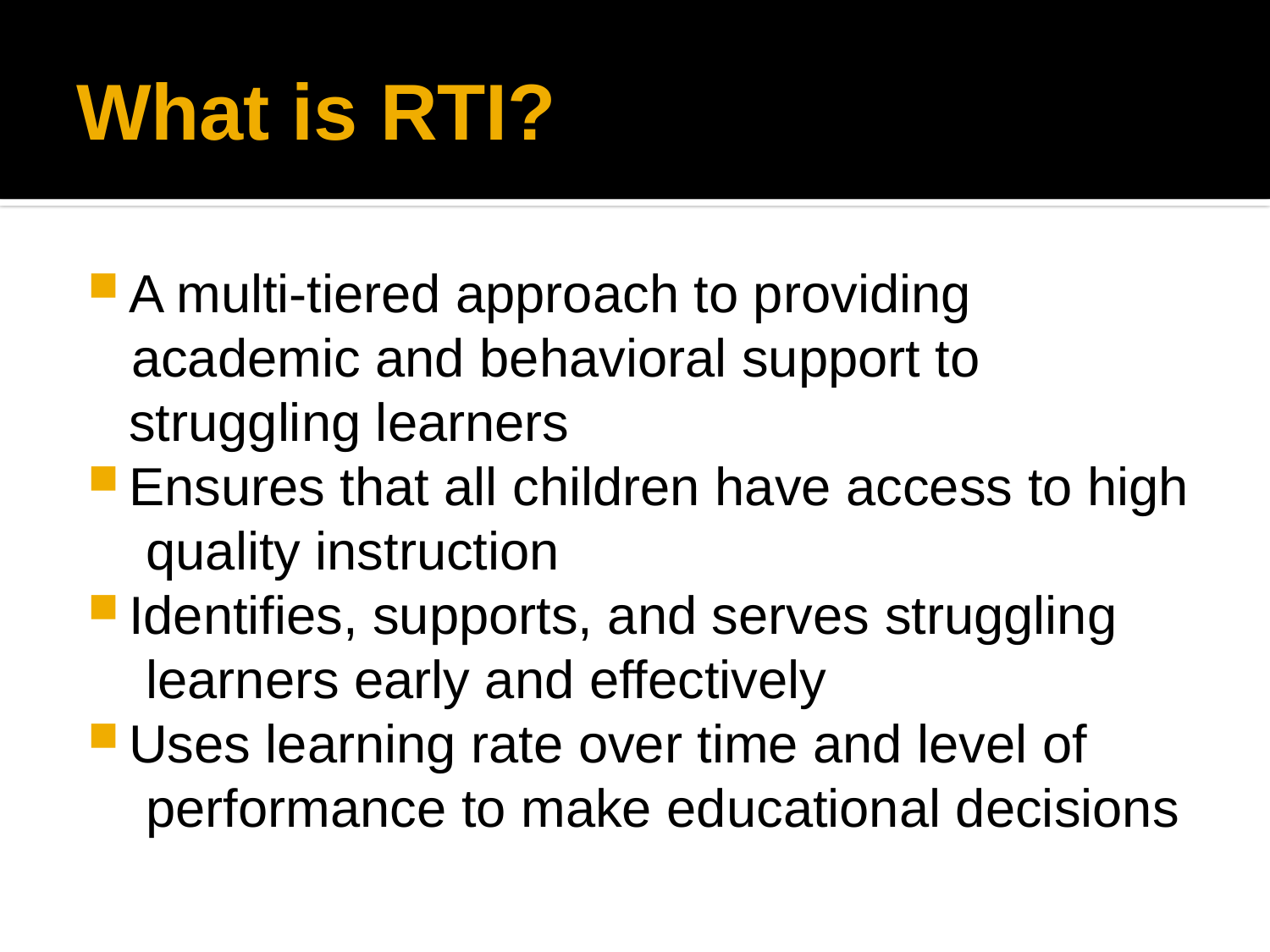

# What is RTI?
A multi-tiered approach to providing
   academic and behavioral support to struggling learners
Ensures that all children have access to high
    quality instruction
Identifies, supports, and serves struggling
    learners early and effectively
Uses learning rate over time and level of
    performance to make educational decisions